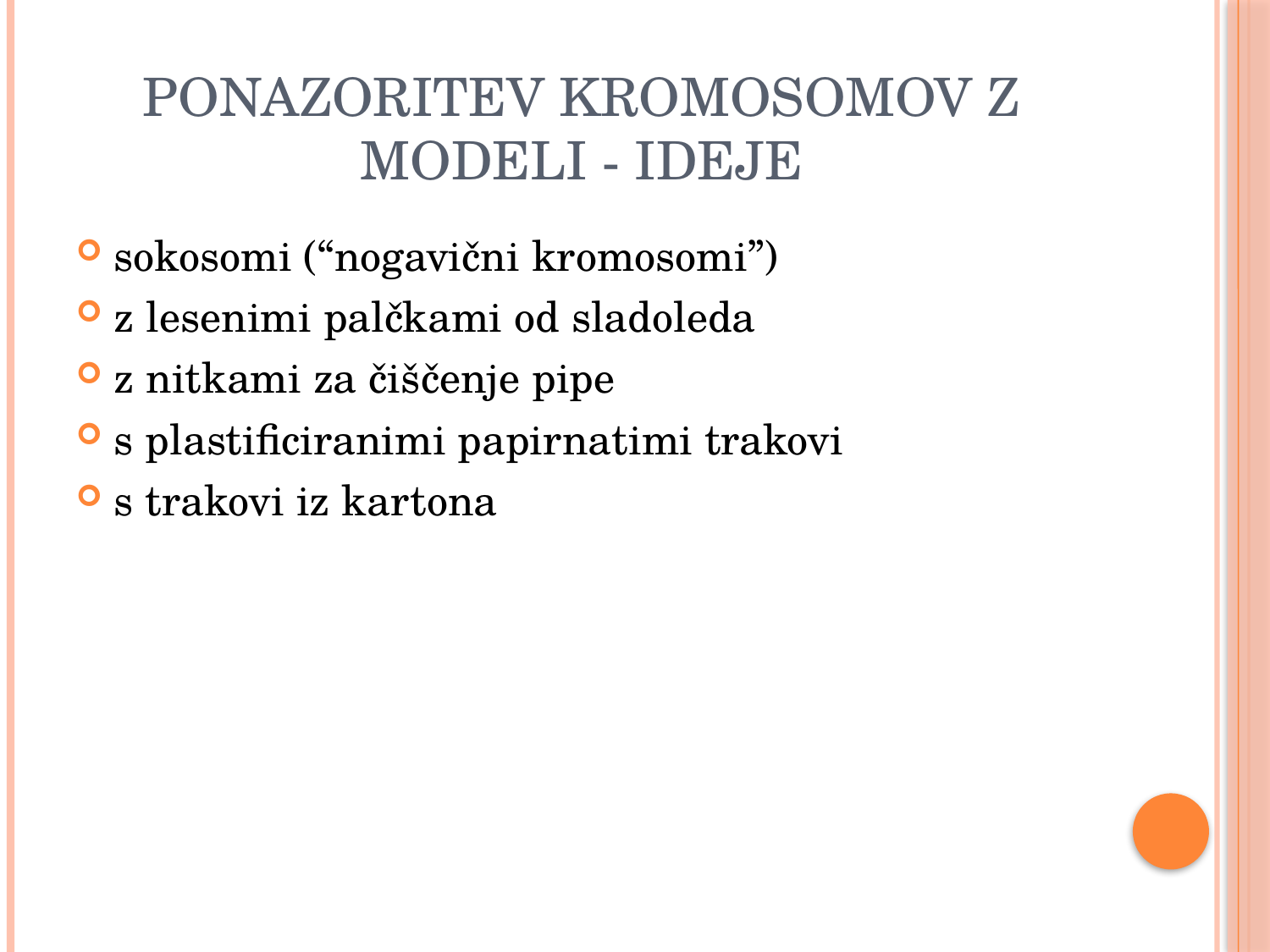

# Ponazoritev kromosomov z modeli - ideje
sokosomi (“nogavični kromosomi”)
z lesenimi palčkami od sladoleda
z nitkami za čiščenje pipe
s plastificiranimi papirnatimi trakovi
s trakovi iz kartona